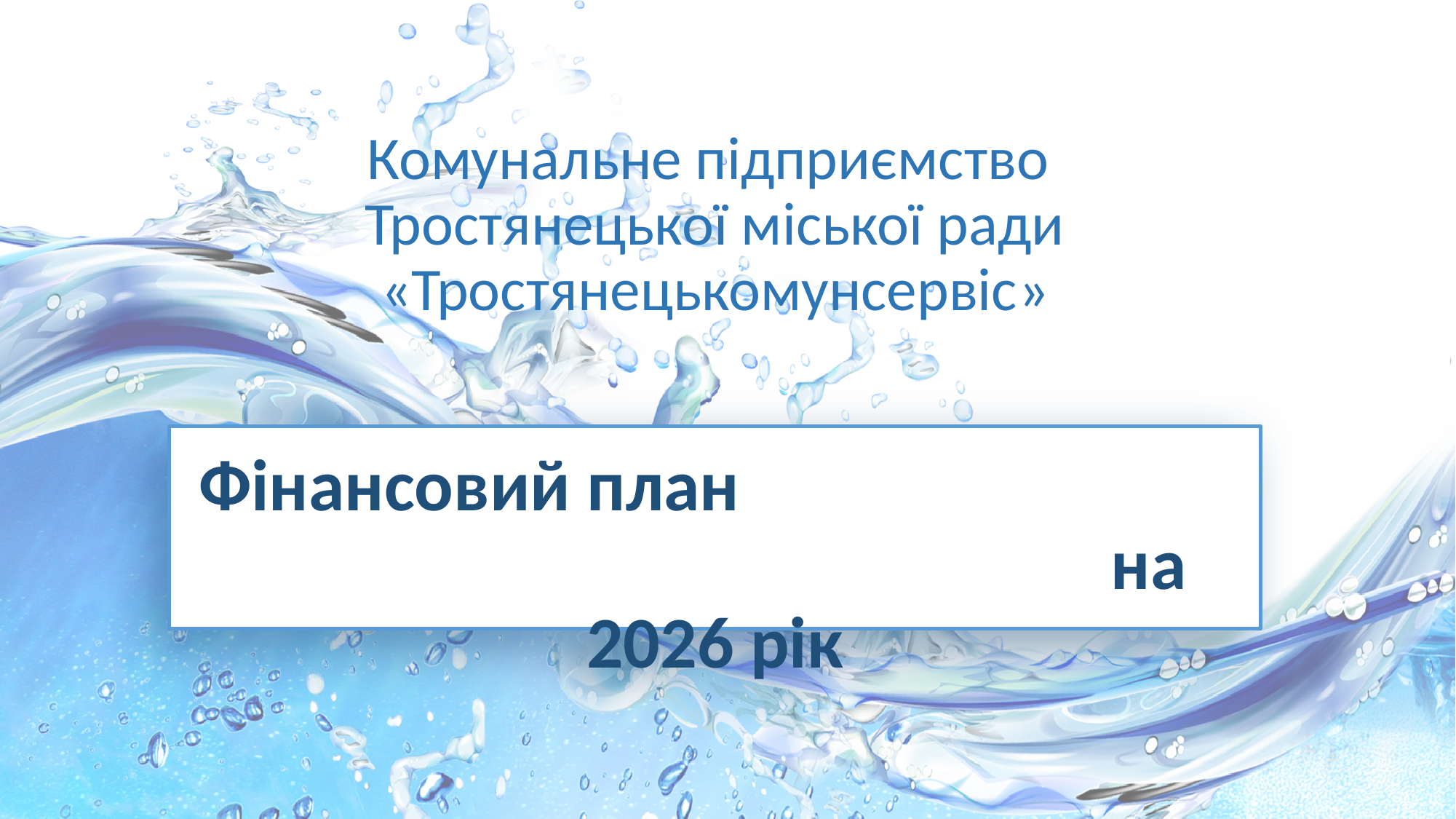

# Комунальне підприємство Тростянецької міської ради «Тростянецькомунсервіс»
Фінансовий план                                                                                    на 2026 рік